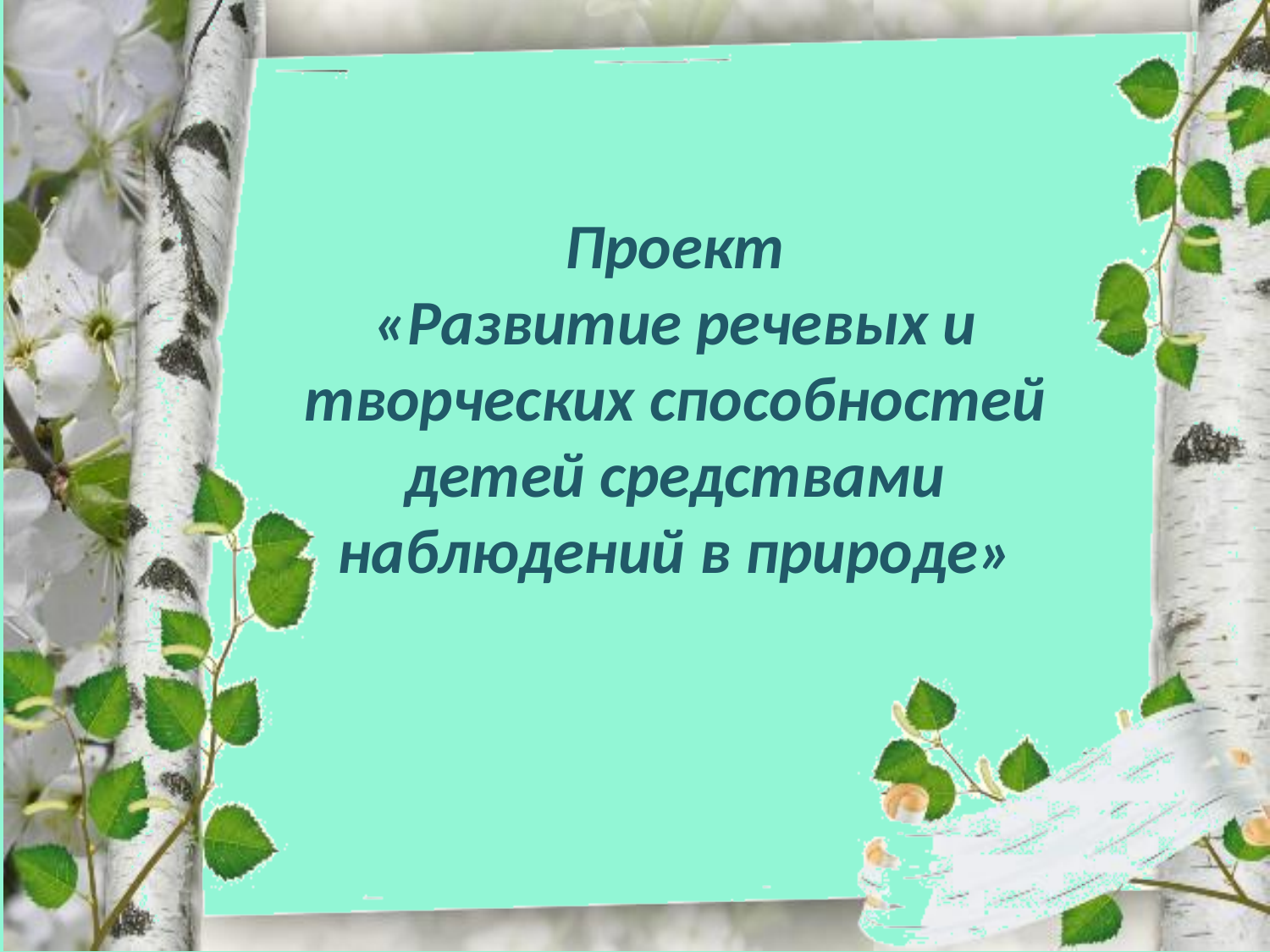

# Проект «Развитие речевых и творческих способностей детей средствами наблюдений в природе»